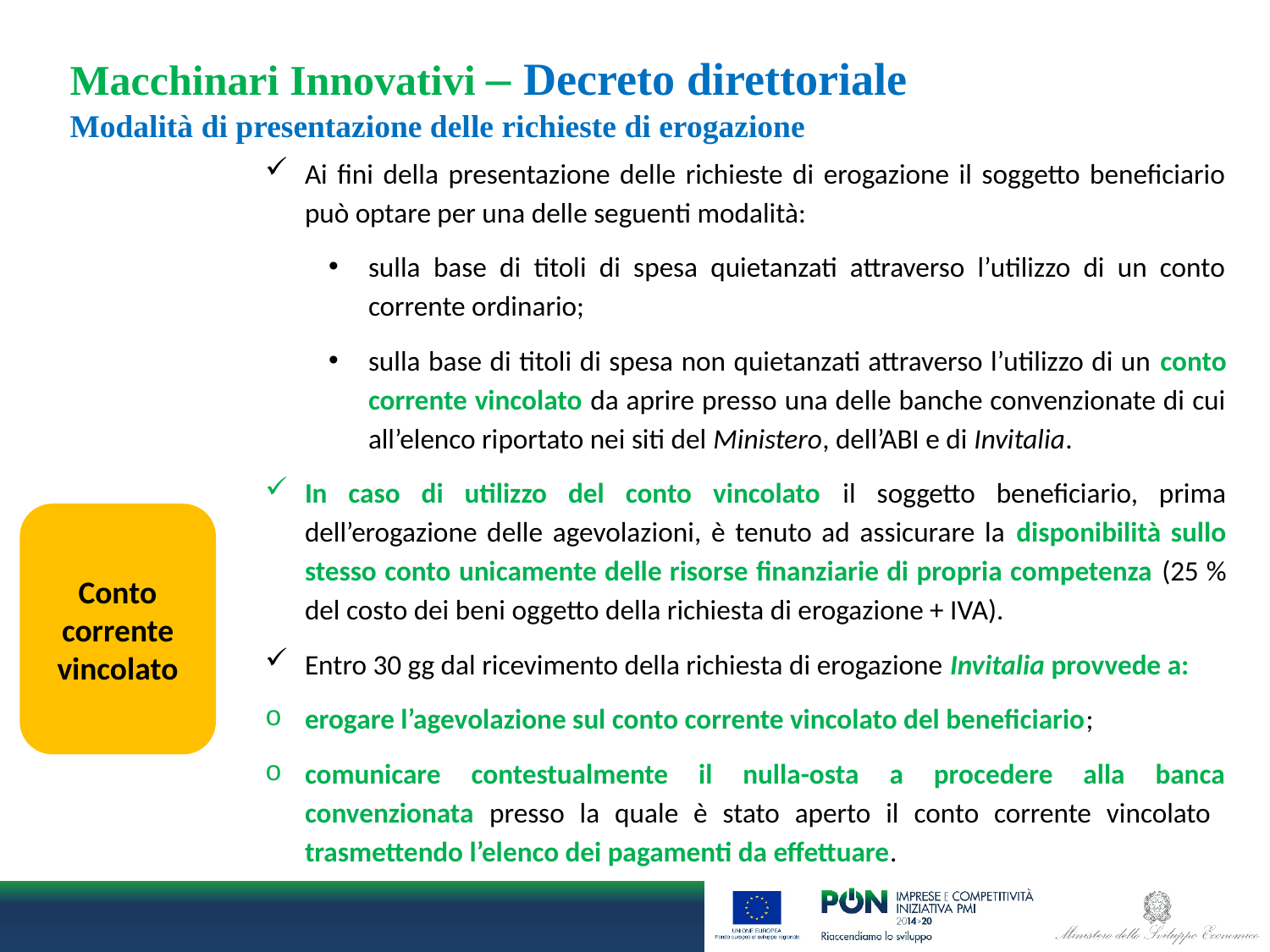

# Macchinari Innovativi – Decreto direttoriale Modalità di presentazione delle richieste di erogazione
Ai fini della presentazione delle richieste di erogazione il soggetto beneficiario può optare per una delle seguenti modalità:
sulla base di titoli di spesa quietanzati attraverso l’utilizzo di un conto corrente ordinario;
sulla base di titoli di spesa non quietanzati attraverso l’utilizzo di un conto corrente vincolato da aprire presso una delle banche convenzionate di cui all’elenco riportato nei siti del Ministero, dell’ABI e di Invitalia.
In caso di utilizzo del conto vincolato il soggetto beneficiario, prima dell’erogazione delle agevolazioni, è tenuto ad assicurare la disponibilità sullo stesso conto unicamente delle risorse finanziarie di propria competenza (25 % del costo dei beni oggetto della richiesta di erogazione + IVA).
Entro 30 gg dal ricevimento della richiesta di erogazione Invitalia provvede a:
erogare l’agevolazione sul conto corrente vincolato del beneficiario;
comunicare contestualmente il nulla-osta a procedere alla banca convenzionata presso la quale è stato aperto il conto corrente vincolato  trasmettendo l’elenco dei pagamenti da effettuare.
Conto corrente vincolato